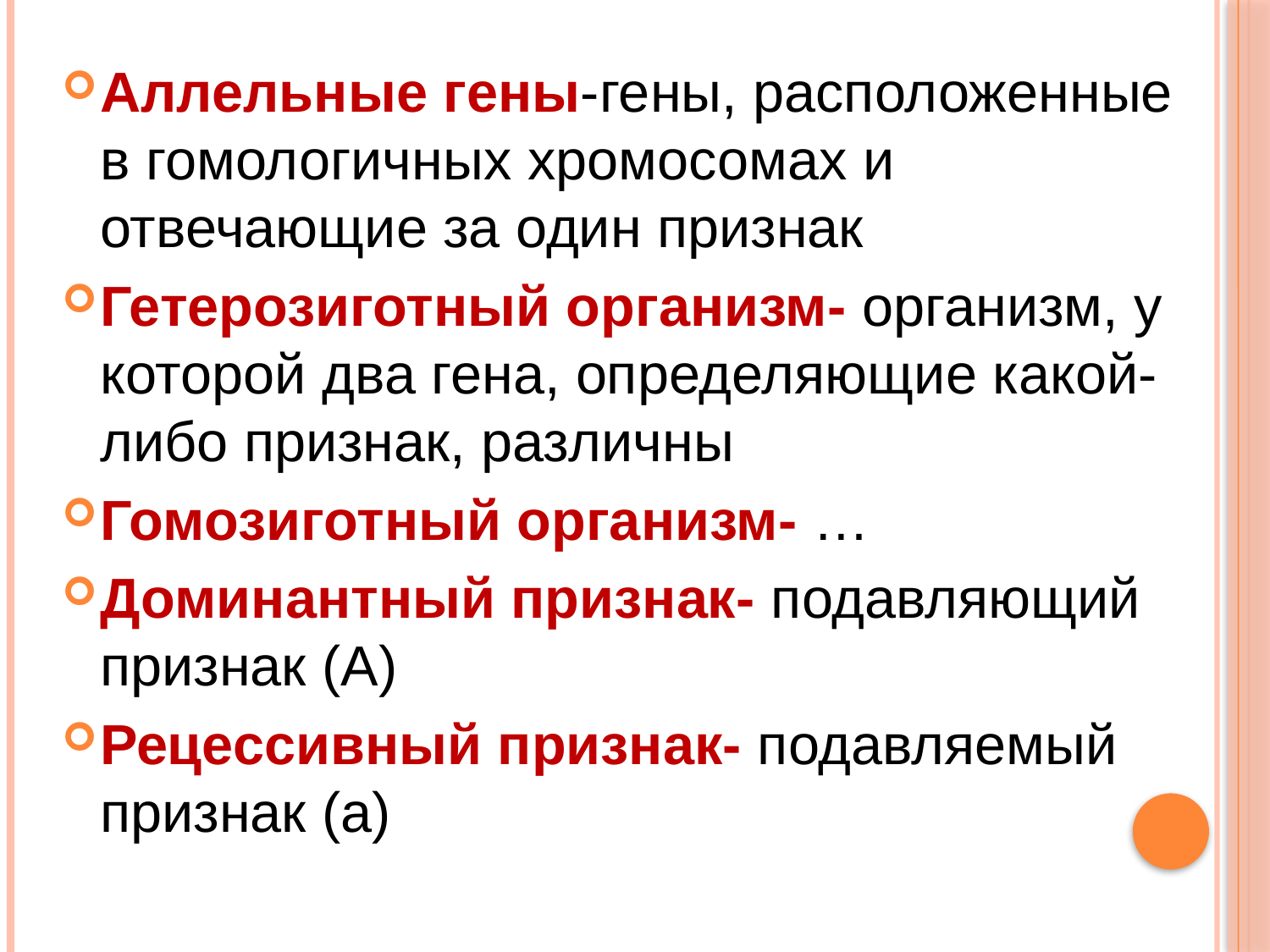

Аллельные гены-гены, расположенные в гомологичных хромосомах и отвечающие за один признак
Гетерозиготный организм- организм, у которой два гена, определяющие какой-либо признак, различны
Гомозиготный организм- …
Доминантный признак- подавляющий признак (А)
Рецессивный признак- подавляемый признак (а)